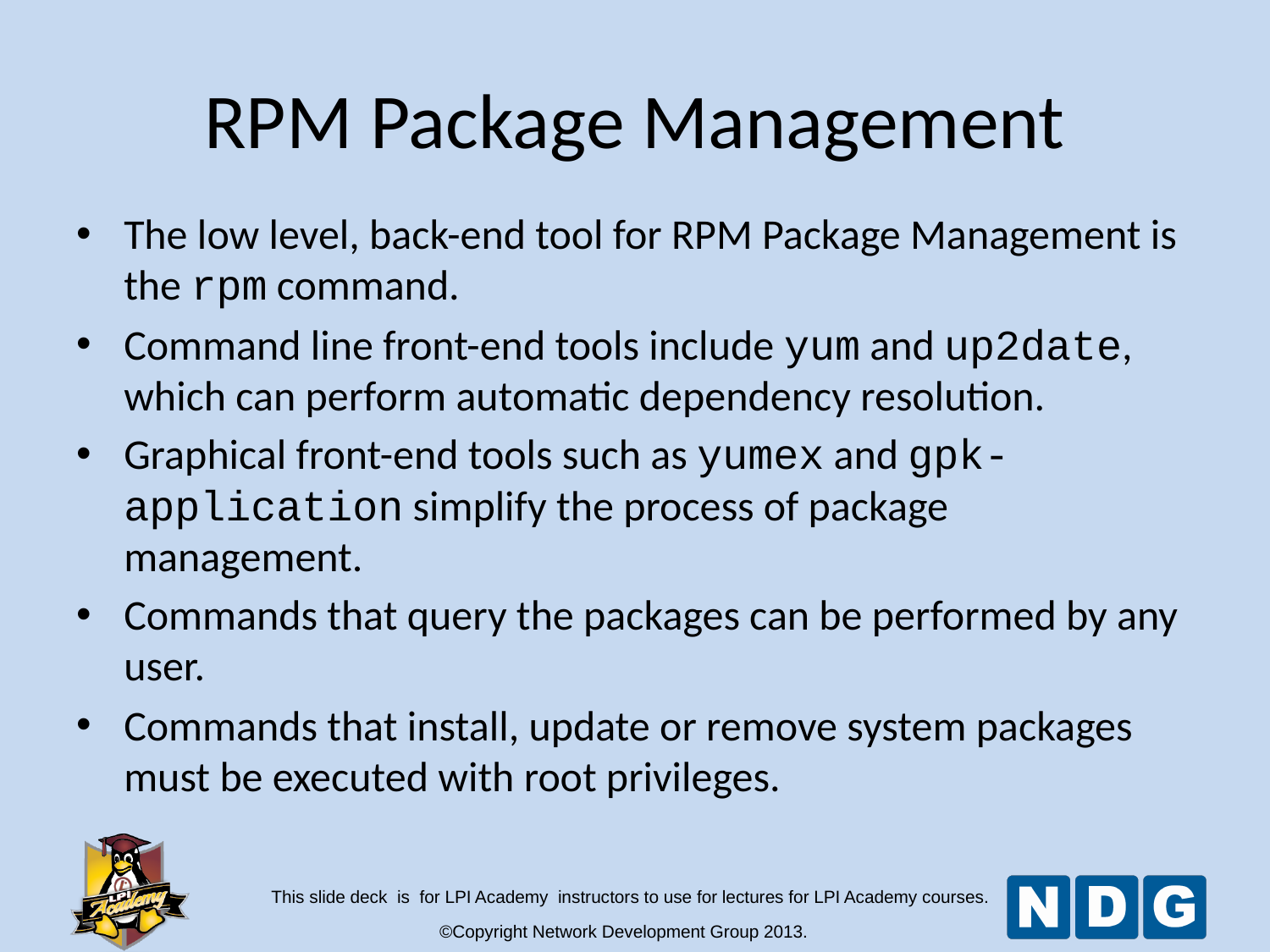

RPM Package Management
The low level, back-end tool for RPM Package Management is the rpm command.
Command line front-end tools include yum and up2date, which can perform automatic dependency resolution.
Graphical front-end tools such as yumex and gpk-application simplify the process of package management.
Commands that query the packages can be performed by any user.
Commands that install, update or remove system packages must be executed with root privileges.